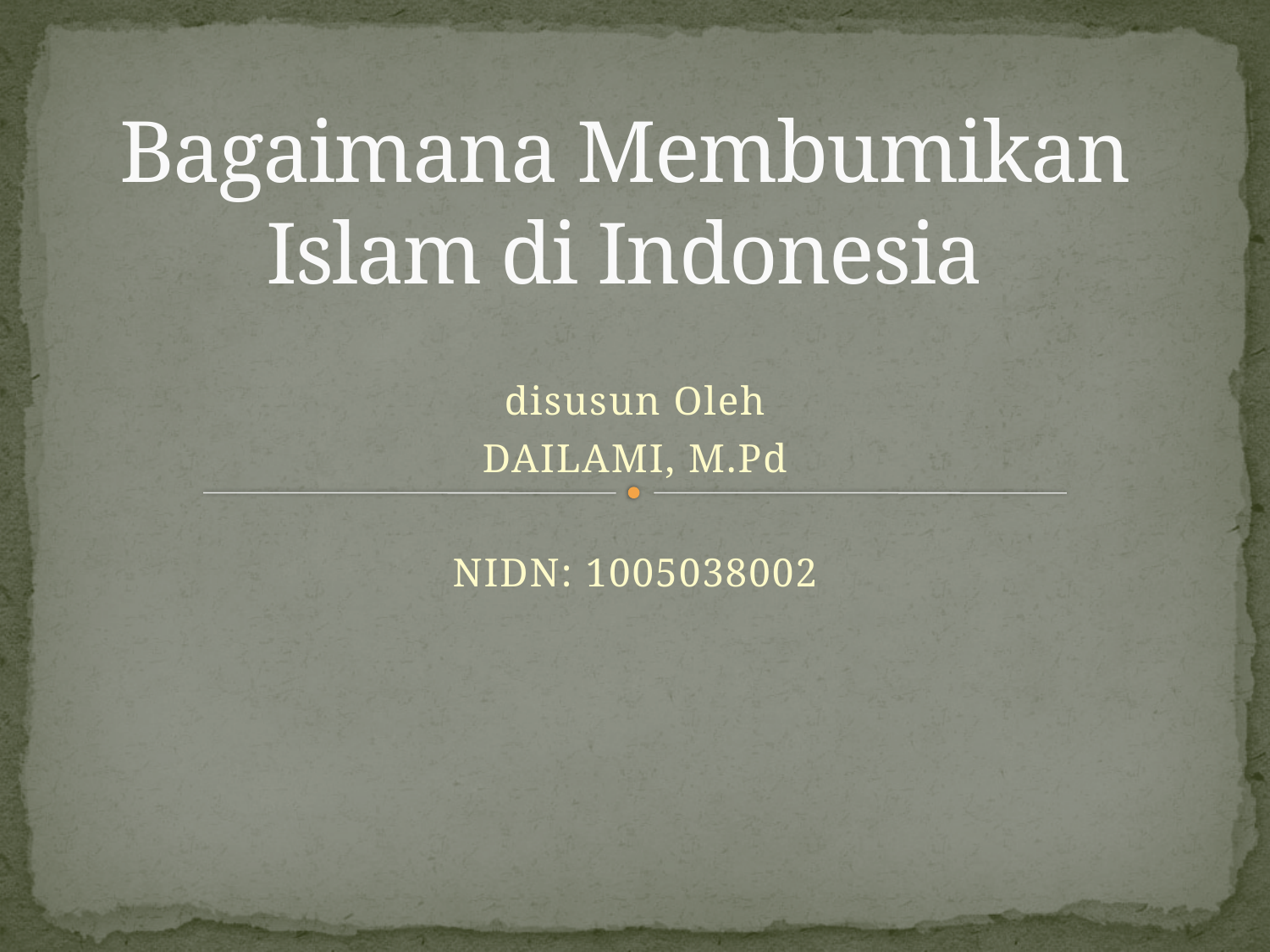

# Bagaimana Membumikan Islam di Indonesia
disusun Oleh
DAILAMI, M.Pd

NIDN: 1005038002